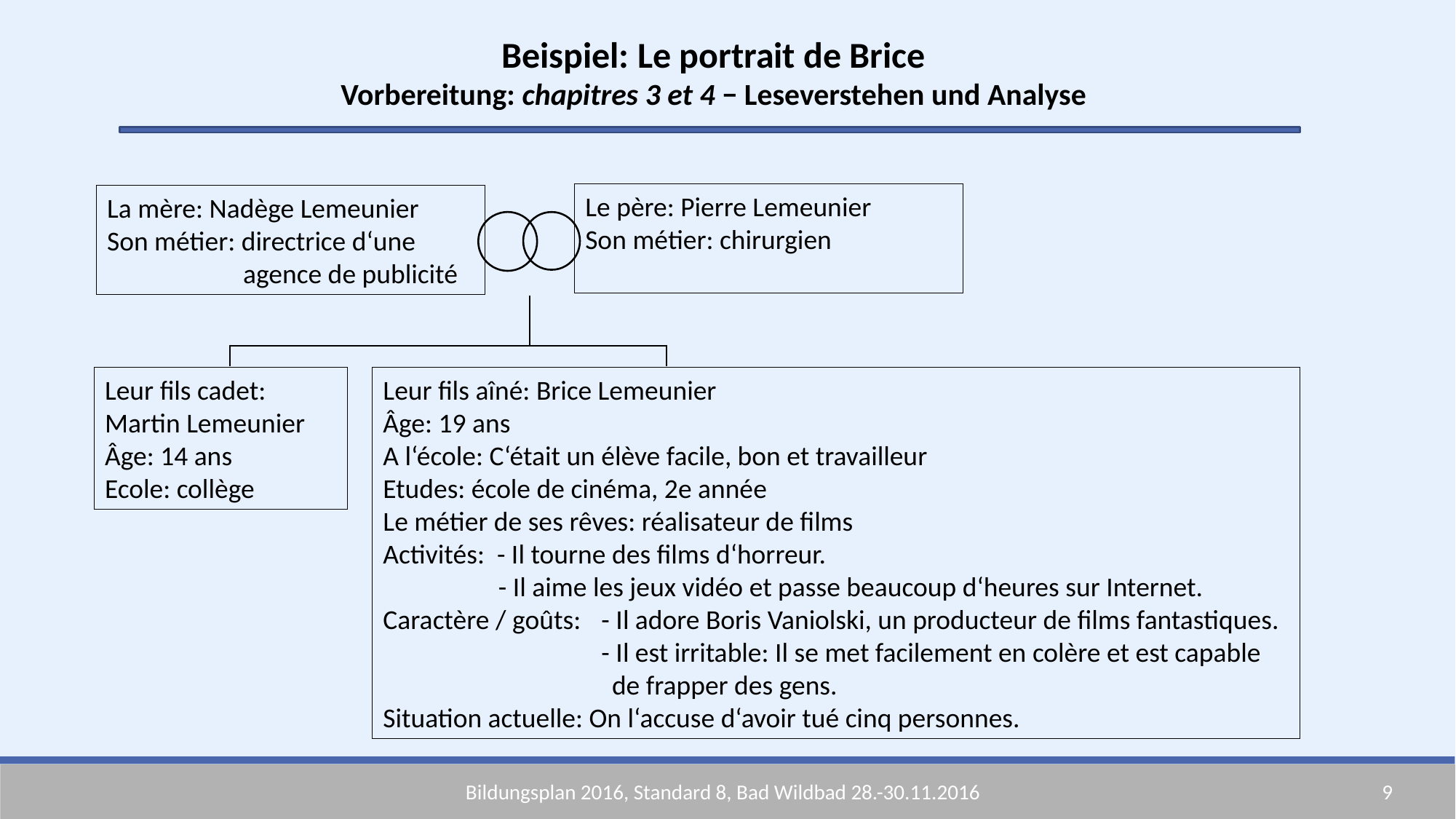

Beispiel: Le portrait de Brice
Vorbereitung: chapitres 3 et 4 − Leseverstehen und Analyse

Le père: Pierre Lemeunier
Son métier: chirurgien

La mère: Nadège Lemeunier
Son métier: directrice d‘une
                      agence de publicité

Leur fils aîné: Brice Lemeunier
Âge: 19 ans
A l‘école: C‘était un élève facile, bon et travailleur
Etudes: école de cinéma, 2e année
Le métier de ses rêves: réalisateur de films
Activités:  - Il tourne des films d‘horreur.
   	 - Il aime les jeux vidéo et passe beaucoup d‘heures sur Internet.
Caractère / goûts: 	- Il adore Boris Vaniolski, un producteur de films fantastiques.
		- Il est irritable: Il se met facilement en colère et est capable
                                     de frapper des gens.
Situation actuelle: On l‘accuse d‘avoir tué cinq personnes.
Leur fils cadet:
Martin Lemeunier
Âge: 14 ans
Ecole: collège